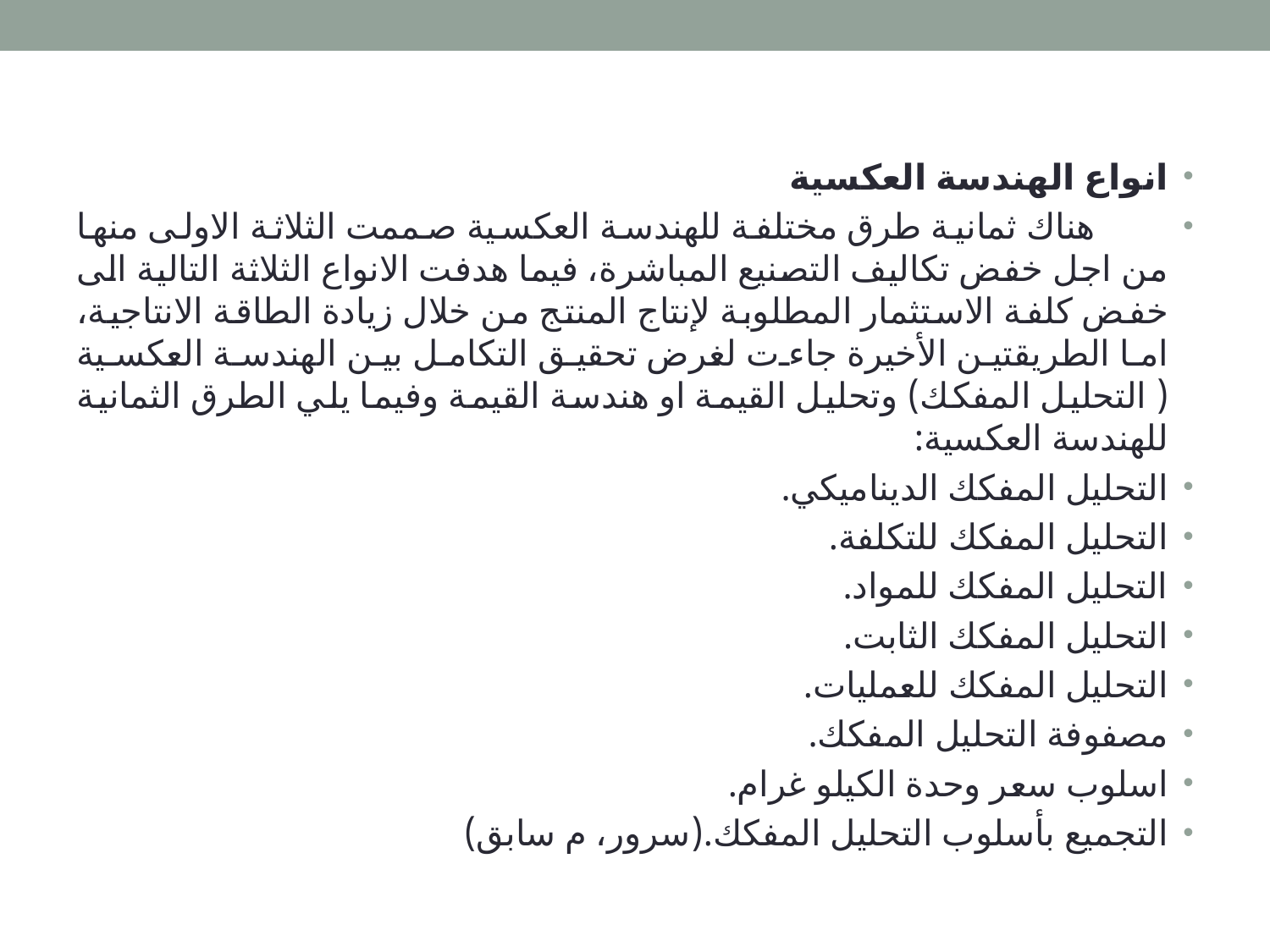

#
انواع الهندسة العكسية
        هناك ثمانية طرق مختلفة للهندسة العكسية صممت الثلاثة الاولى منها من اجل خفض تكاليف التصنيع المباشرة، فيما هدفت الانواع الثلاثة التالية الى خفض كلفة الاستثمار المطلوبة لإنتاج المنتج من خلال زيادة الطاقة الانتاجية، اما الطريقتين الأخيرة جاءت لغرض تحقيق التكامل بين الهندسة العكسية ( التحليل المفكك) وتحليل القيمة او هندسة القيمة وفيما يلي الطرق الثمانية للهندسة العكسية:
التحليل المفكك الديناميكي.
التحليل المفكك للتكلفة.
التحليل المفكك للمواد.
التحليل المفكك الثابت.
التحليل المفكك للعمليات.
مصفوفة التحليل المفكك.
اسلوب سعر وحدة الكيلو غرام.
التجميع بأسلوب التحليل المفكك.(سرور، م سابق)